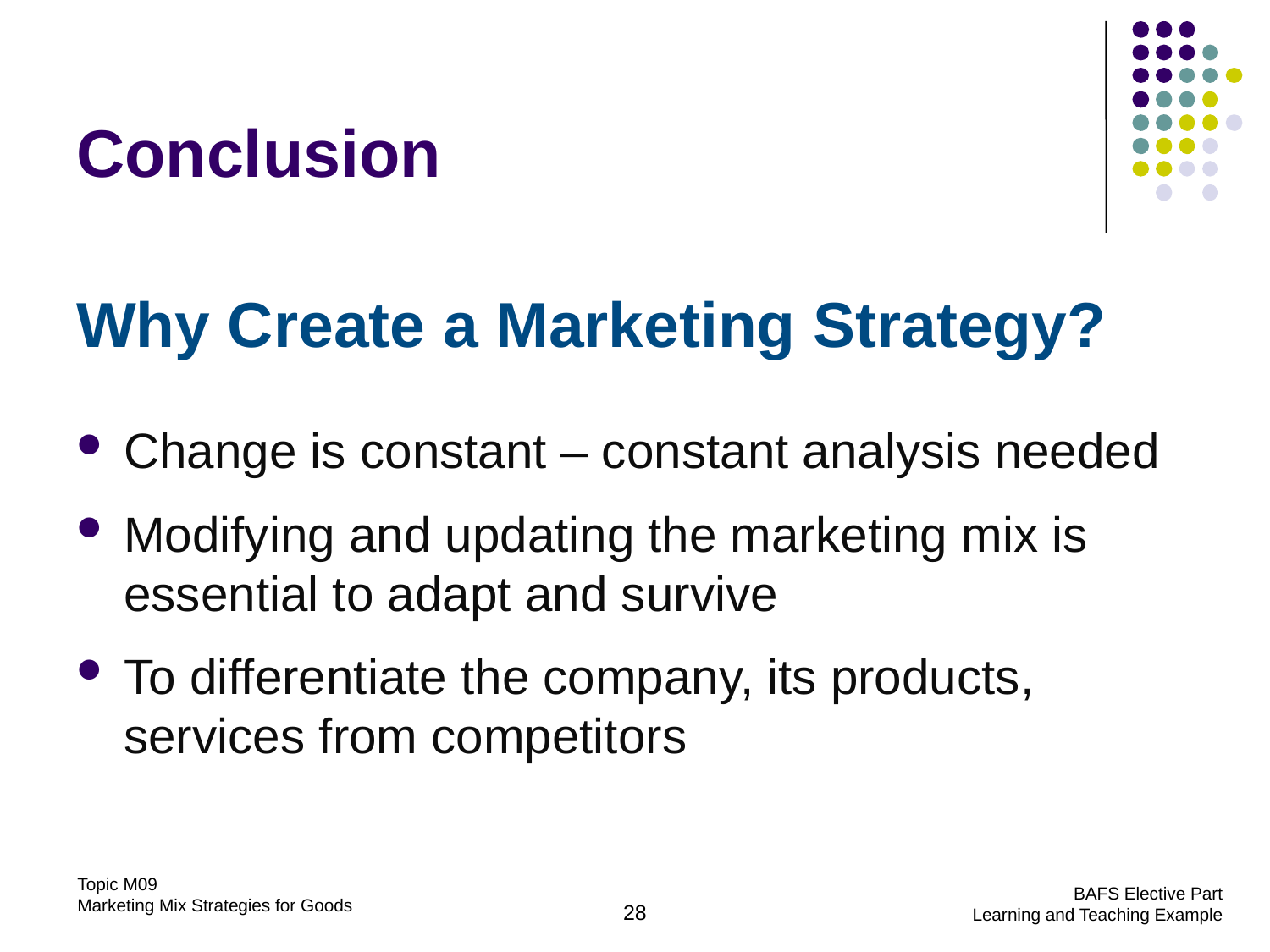

# Conclusion
Why Create a Marketing Strategy?

Change is constant – constant analysis needed
Modifying and updating the marketing mix is essential to adapt and survive
To differentiate the company, its products, services from competitors

28